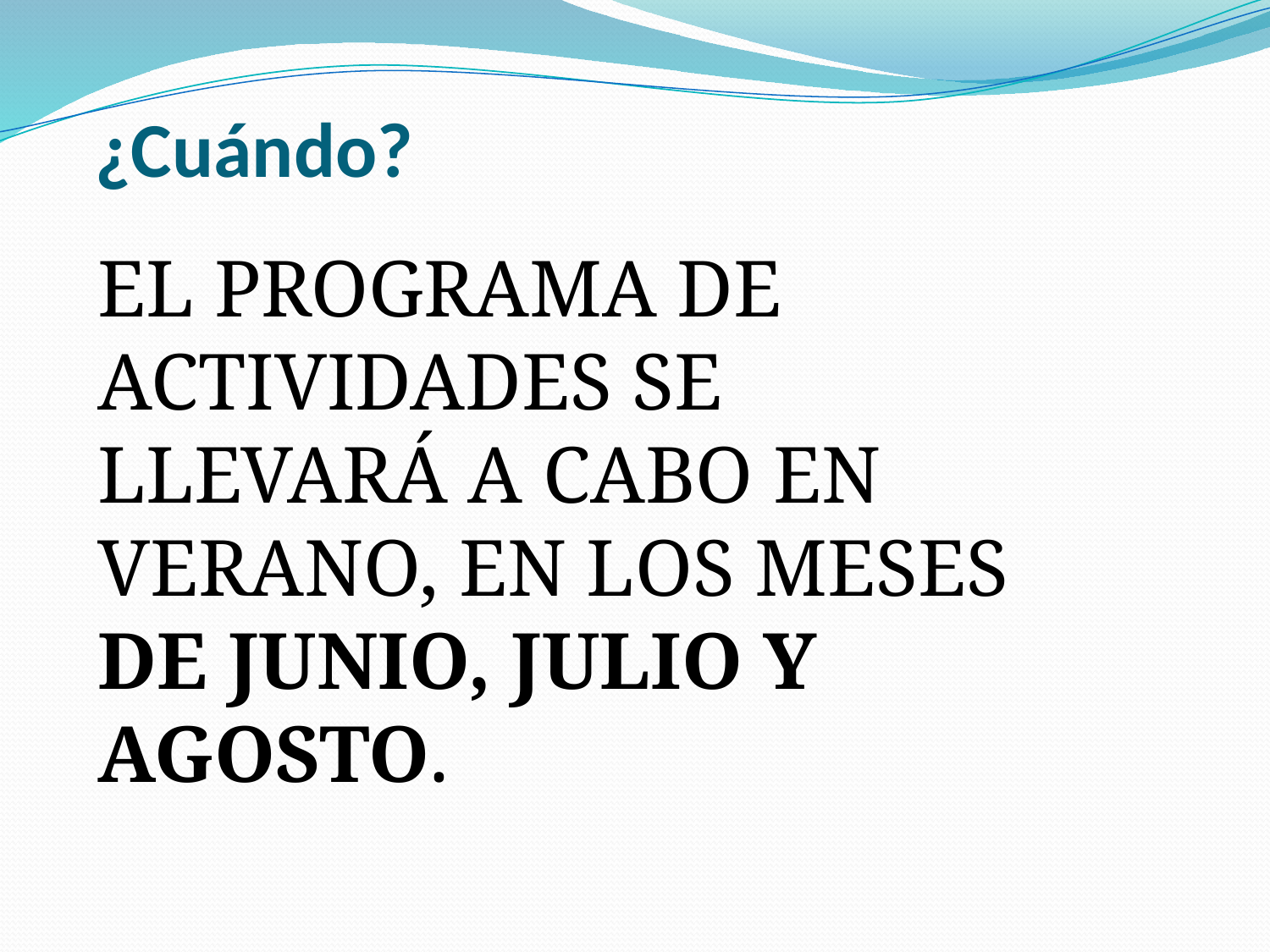

# ¿Cuándo?
EL PROGRAMA DE ACTIVIDADES SE LLEVARÁ A CABO EN VERANO, EN LOS MESES DE JUNIO, JULIO Y AGOSTO.